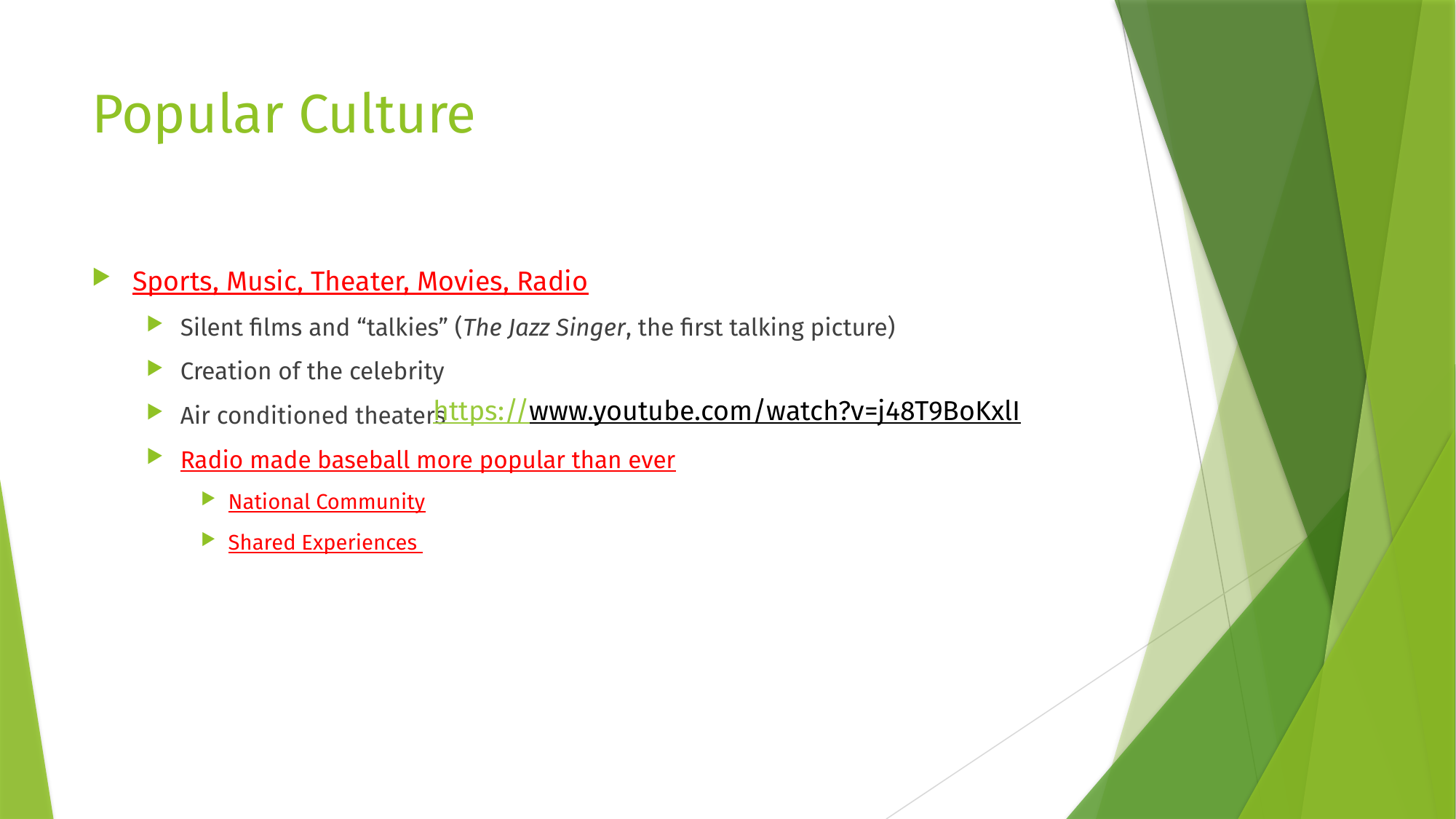

# Popular Culture
Sports, Music, Theater, Movies, Radio
Silent films and “talkies” (The Jazz Singer, the first talking picture)
Creation of the celebrity
Air conditioned theaters
Radio made baseball more popular than ever
National Community
Shared Experiences

https://www.youtube.com/watch?v=j48T9BoKxlI